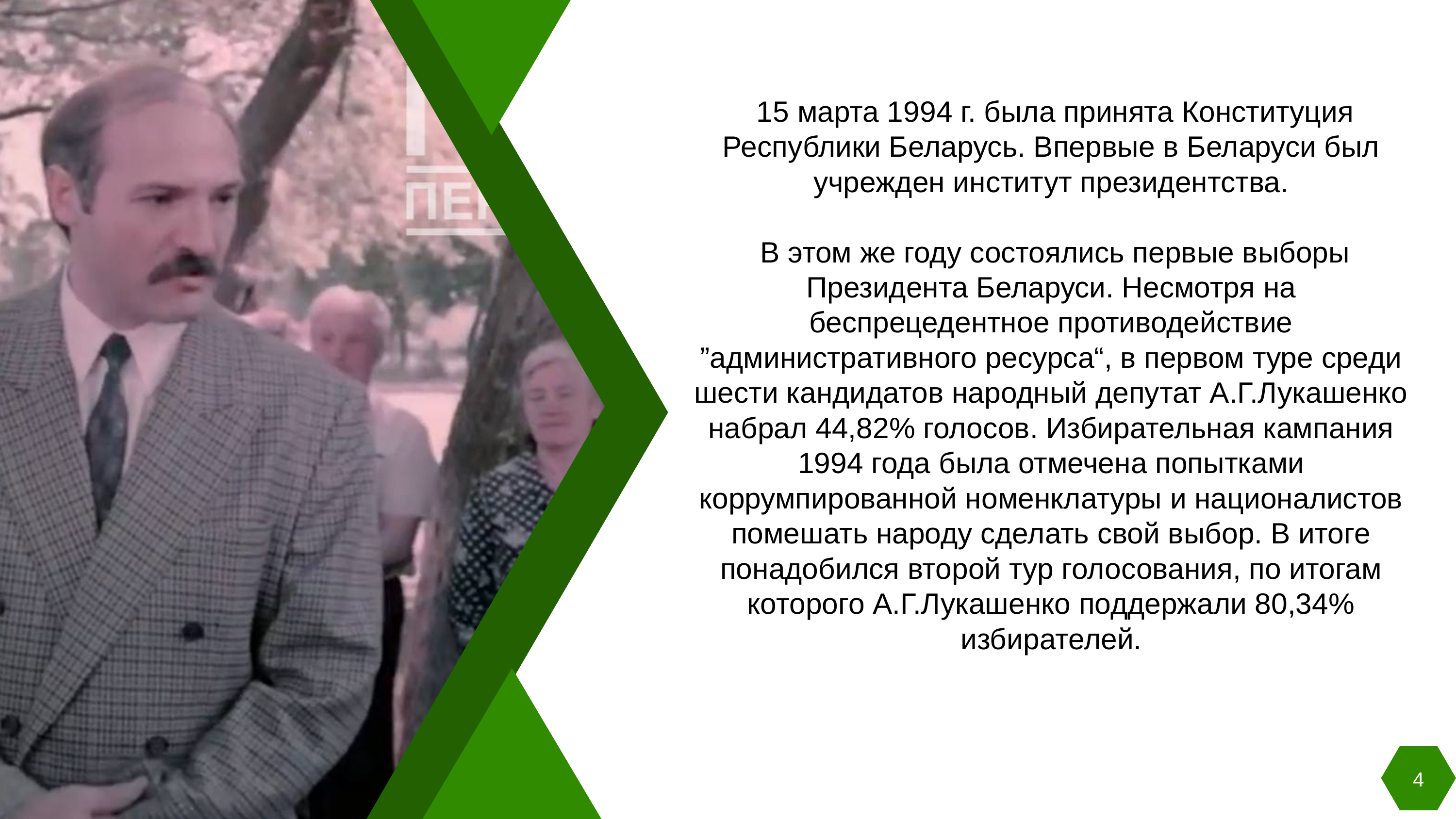

15 марта 1994 г. была принята Конституция Республики Беларусь. Впервые в Беларуси был учрежден институт президентства.

 В этом же году состоялись первые выборы Президента Беларуси. Несмотря на беспрецедентное противодействие ”административного ресурса“, в первом туре среди шести кандидатов народный депутат А.Г.Лукашенко набрал 44,82% голосов. Избирательная кампания 1994 года была отмечена попытками коррумпированной номенклатуры и националистов помешать народу сделать свой выбор. В итоге понадобился второй тур голосования, по итогам которого А.Г.Лукашенко поддержали 80,34% избирателей.

4